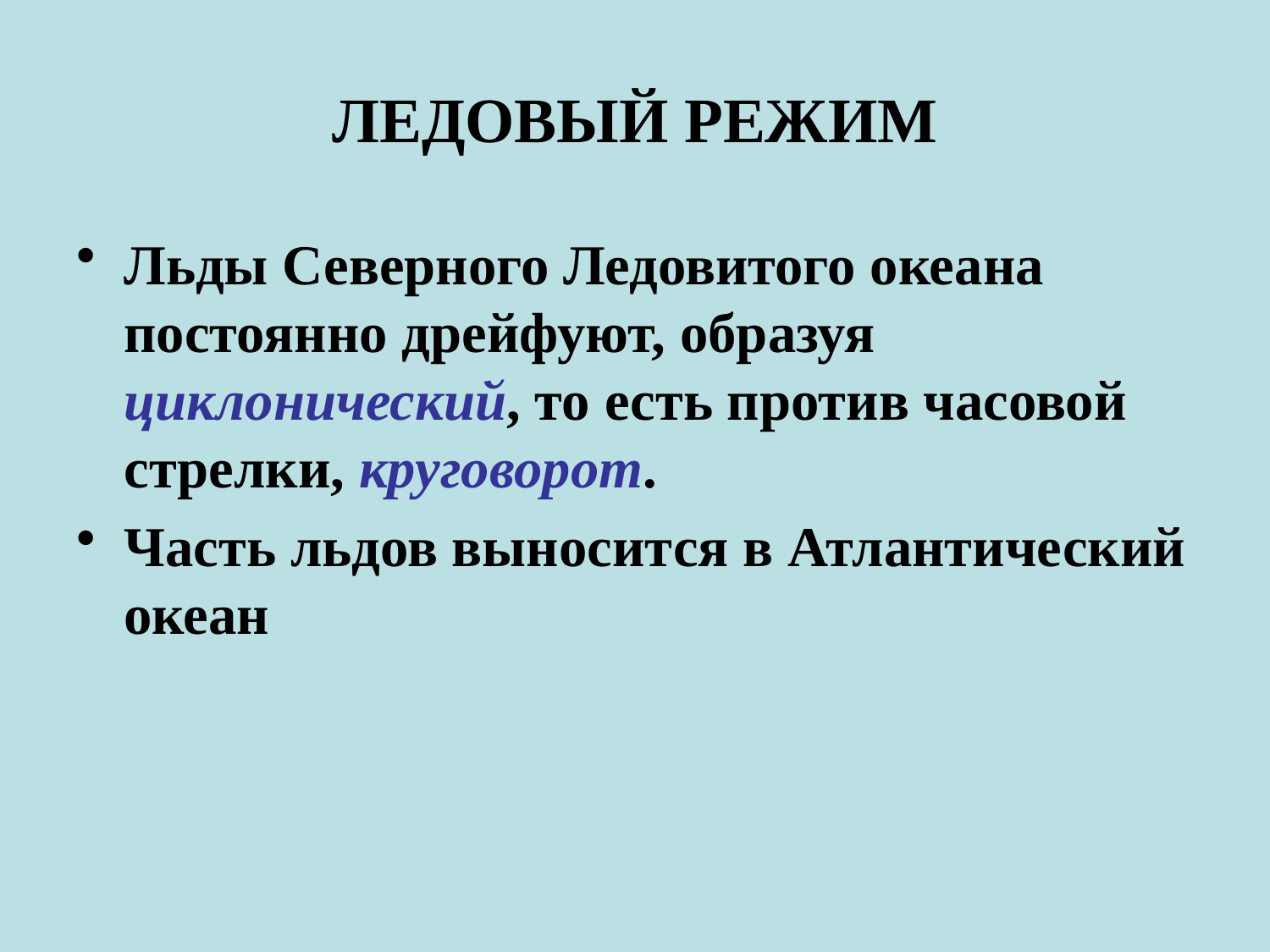

# ЛЕДОВЫЙ РЕЖИМ
Льды Северного Ледовитого океана постоянно дрейфуют, образуя циклонический, то есть против часовой стрелки, круговорот.
Часть льдов выносится в Атлантический океан